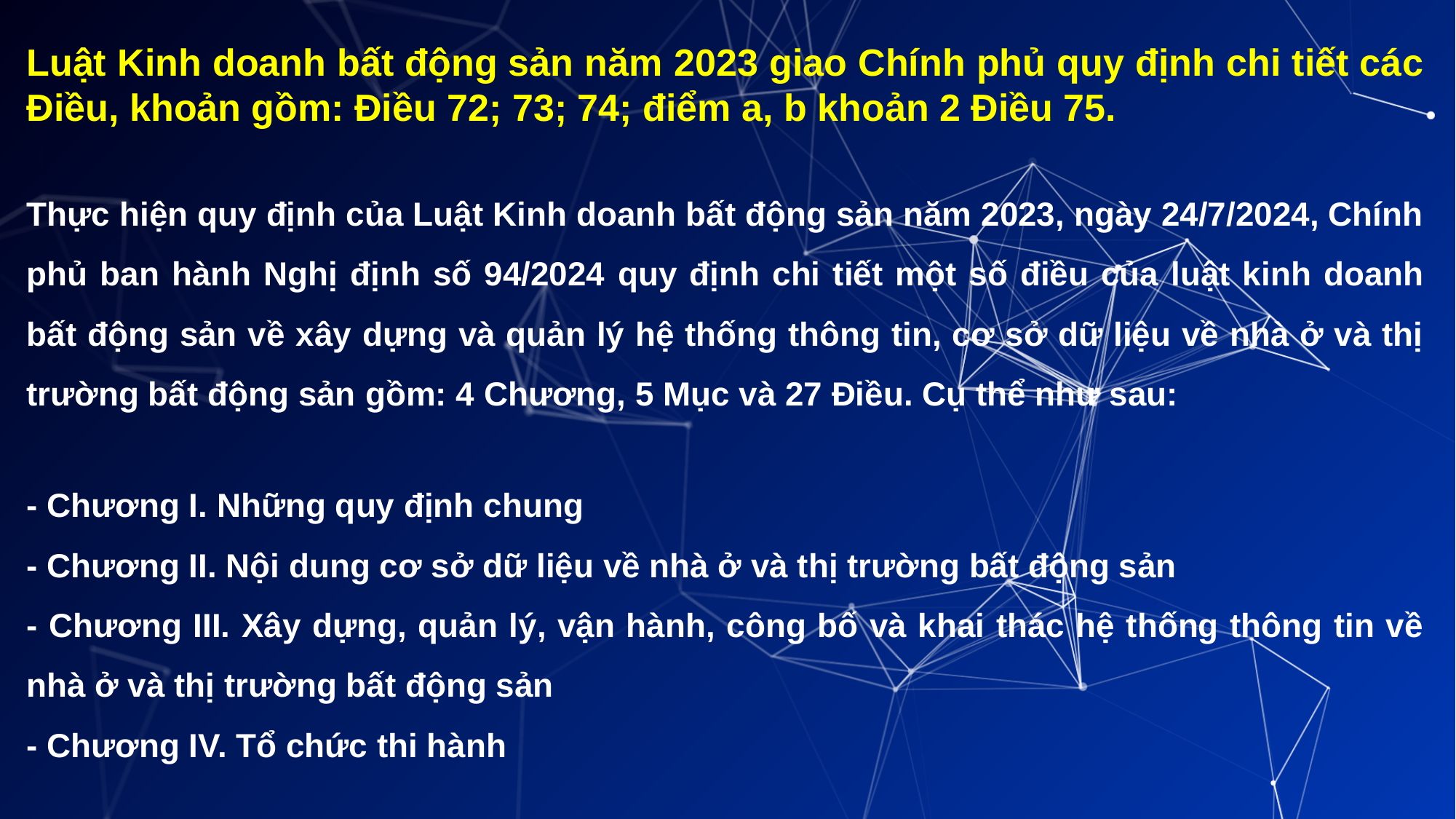

Luật Kinh doanh bất động sản năm 2023 giao Chính phủ quy định chi tiết các Điều, khoản gồm: Điều 72; 73; 74; điểm a, b khoản 2 Điều 75.
Thực hiện quy định của Luật Kinh doanh bất động sản năm 2023, ngày 24/7/2024, Chính phủ ban hành Nghị định số 94/2024 quy định chi tiết một số điều của luật kinh doanh bất động sản về xây dựng và quản lý hệ thống thông tin, cơ sở dữ liệu về nhà ở và thị trường bất động sản gồm: 4 Chương, 5 Mục và 27 Điều. Cụ thể như sau:

- Chương I. Những quy định chung
- Chương II. Nội dung cơ sở dữ liệu về nhà ở và thị trường bất động sản
- Chương III. Xây dựng, quản lý, vận hành, công bố và khai thác hệ thống thông tin về nhà ở và thị trường bất động sản
- Chương IV. Tổ chức thi hành